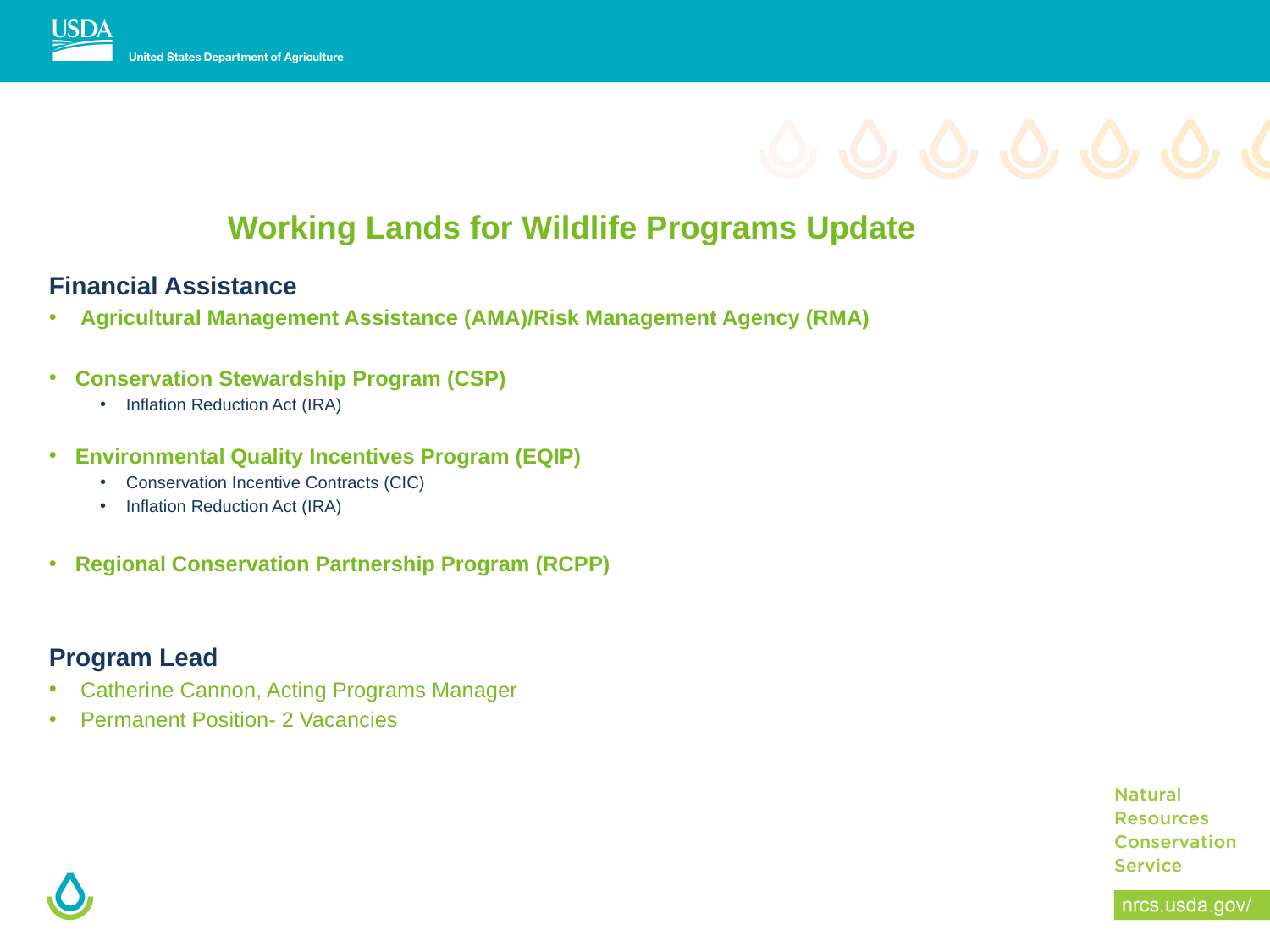

#
Working Lands for Wildlife Programs Update

Financial Assistance
Agricultural Management Assistance (AMA)/Risk Management Agency (RMA)

Conservation Stewardship Program (CSP)
Inflation Reduction Act (IRA)

Environmental Quality Incentives Program (EQIP)
Conservation Incentive Contracts (CIC)
Inflation Reduction Act (IRA)

Regional Conservation Partnership Program (RCPP)

Program Lead
Catherine Cannon, Acting Programs Manager
Permanent Position- 2 Vacancies